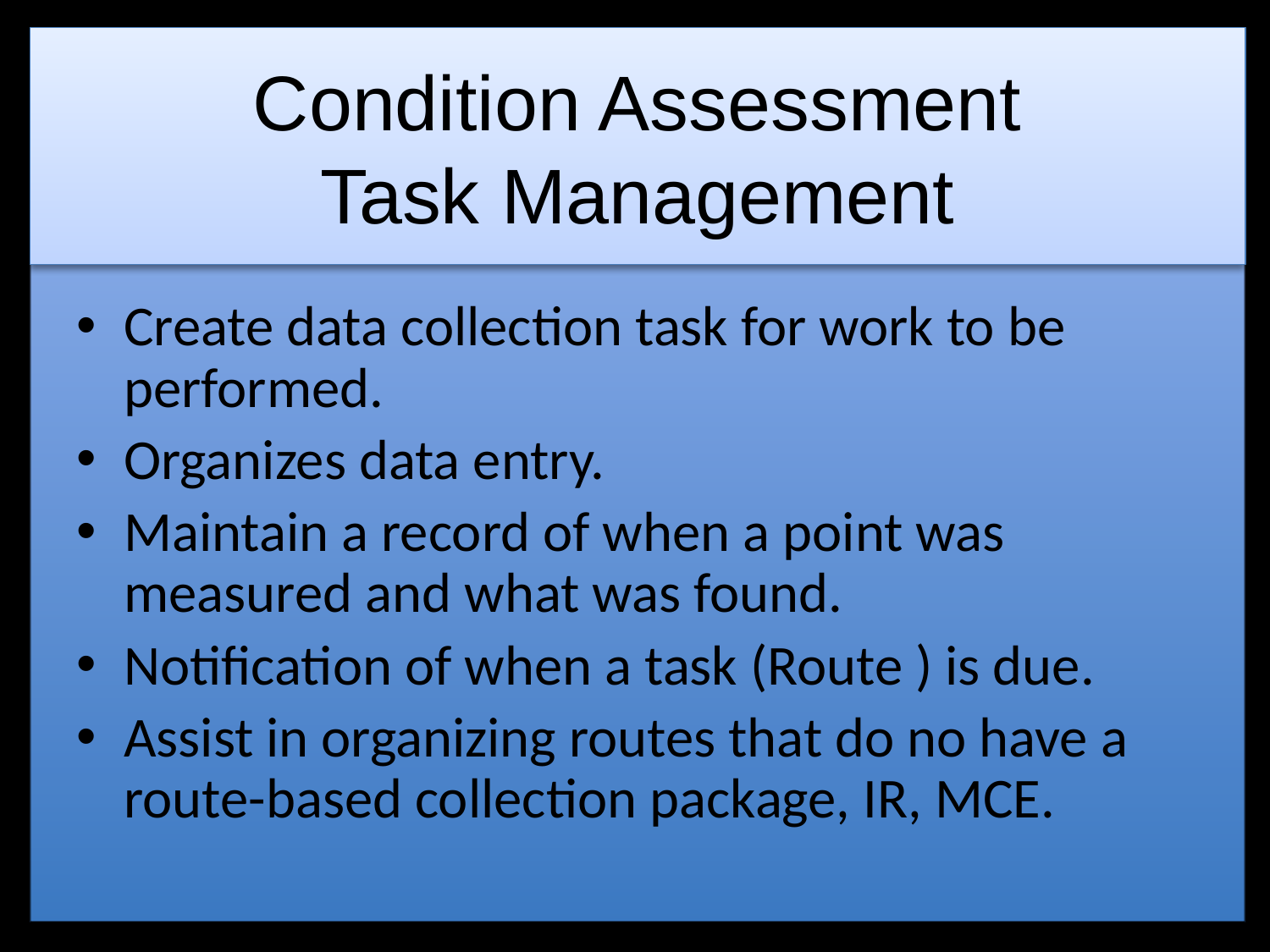

# Condition Assessment Task Management
Create data collection task for work to be performed.
Organizes data entry.
Maintain a record of when a point was measured and what was found.
Notification of when a task (Route ) is due.
Assist in organizing routes that do no have a route-based collection package, IR, MCE.